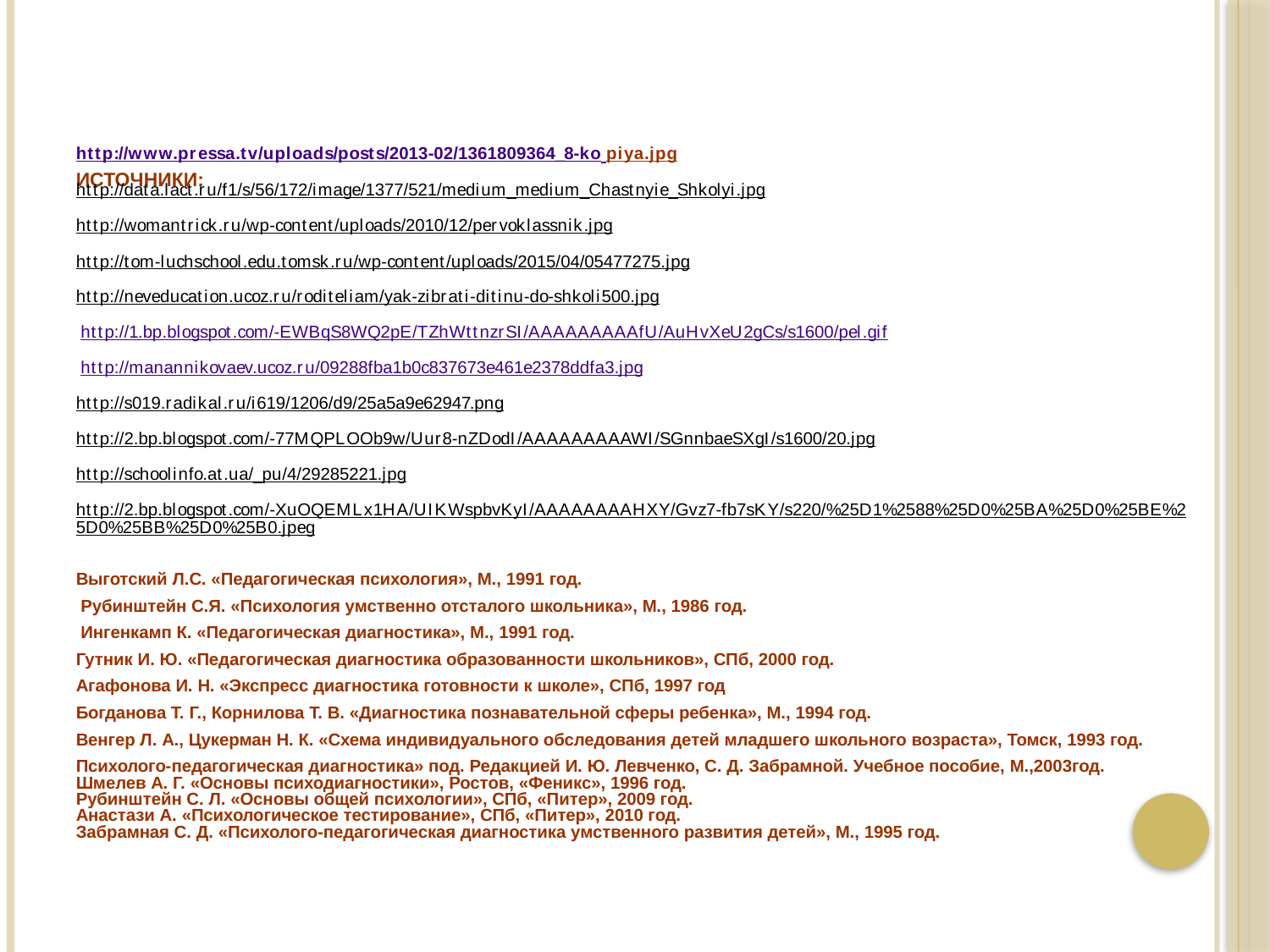

# Источники:
http://www.pressa.tv/uploads/posts/2013-02/1361809364_8-ko piya.jpg
http://data.lact.ru/f1/s/56/172/image/1377/521/medium_medium_Chastnyie_Shkolyi.jpg
http://womantrick.ru/wp-content/uploads/2010/12/pervoklassnik.jpg
http://tom-luchschool.edu.tomsk.ru/wp-content/uploads/2015/04/05477275.jpg
http://neveducation.ucoz.ru/roditeliam/yak-zibrati-ditinu-do-shkoli500.jpg
 http://1.bp.blogspot.com/-EWBqS8WQ2pE/TZhWttnzrSI/AAAAAAAAAfU/AuHvXeU2gCs/s1600/pel.gif
 http://manannikovaev.ucoz.ru/09288fba1b0c837673e461e2378ddfa3.jpg
http://s019.radikal.ru/i619/1206/d9/25a5a9e62947.png
http://2.bp.blogspot.com/-77MQPLOOb9w/Uur8-nZDodI/AAAAAAAAAWI/SGnnbaeSXgI/s1600/20.jpg
http://schoolinfo.at.ua/_pu/4/29285221.jpg
http://2.bp.blogspot.com/-XuOQEMLx1HA/UIKWspbvKyI/AAAAAAAAHXY/Gvz7-fb7sKY/s220/%25D1%2588%25D0%25BA%25D0%25BE%25D0%25BB%25D0%25B0.jpeg
Выготский Л.С. «Педагогическая психология», М., 1991 год.
 Рубинштейн С.Я. «Психология умственно отсталого школьника», М., 1986 год.
 Ингенкамп К. «Педагогическая диагностика», М., 1991 год.
Гутник И. Ю. «Педагогическая диагностика образованности школьников», СПб, 2000 год.
Агафонова И. Н. «Экспресс диагностика готовности к школе», СПб, 1997 год
Богданова Т. Г., Корнилова Т. В. «Диагностика познавательной сферы ребенка», М., 1994 год.
Венгер Л. А., Цукерман Н. К. «Схема индивидуального обследования детей младшего школьного возраста», Томск, 1993 год.
Психолого-педагогическая диагностика» под. Редакцией И. Ю. Левченко, С. Д. Забрамной. Учебное пособие, М.,2003год.
Шмелев А. Г. «Основы психодиагностики», Ростов, «Феникс», 1996 год.
Рубинштейн С. Л. «Основы общей психологии», СПб, «Питер», 2009 год.
Анастази А. «Психологическое тестирование», СПб, «Питер», 2010 год.
Забрамная С. Д. «Психолого-педагогическая диагностика умственного развития детей», М., 1995 год.